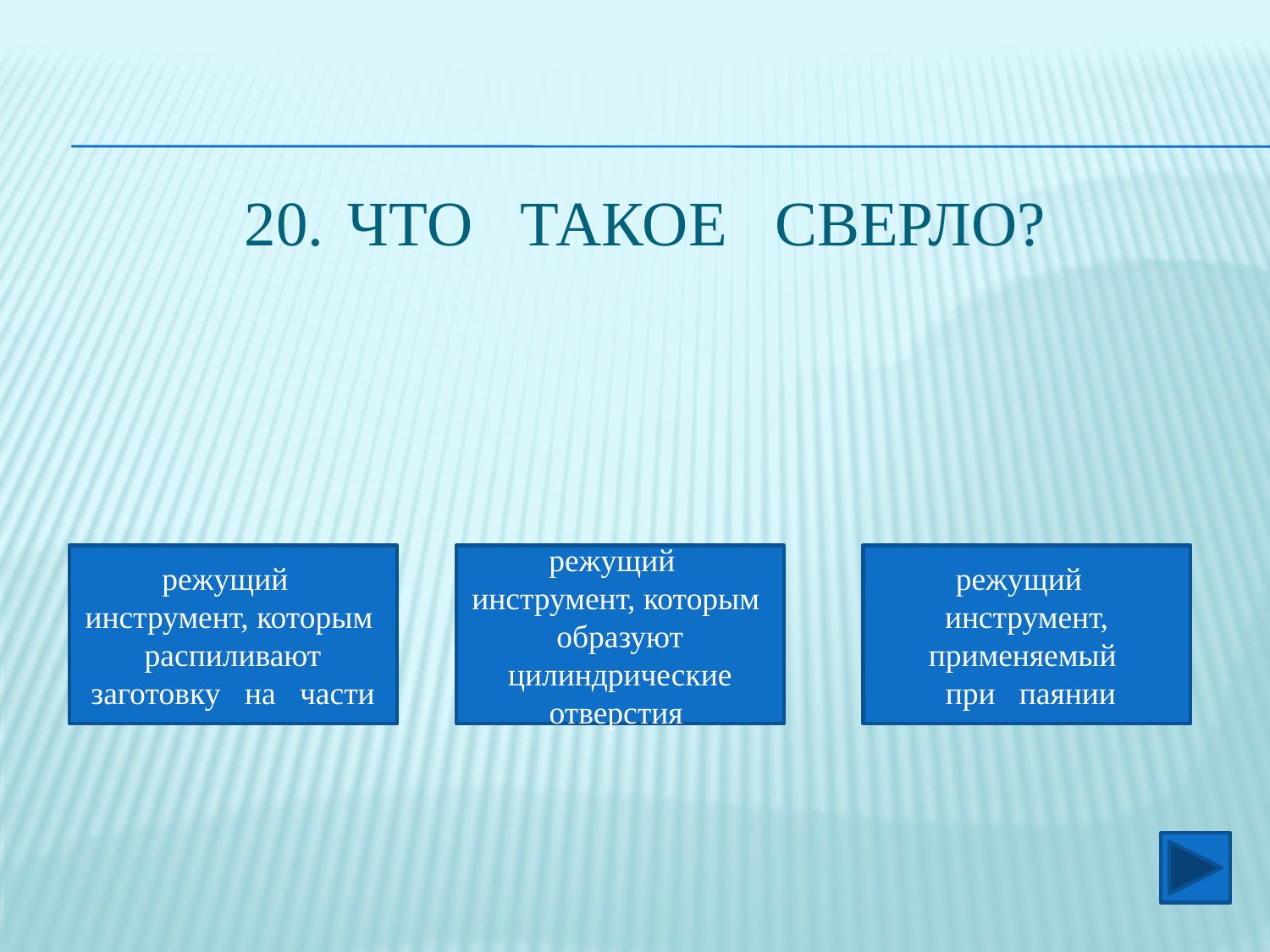

# Что   такое   сверло?
режущий   инструмент, которым   распиливают
заготовку   на   части
режущий   инструмент, которым   образуют
цилиндрические отверстия
режущий   инструмент, применяемый
 при   паянии